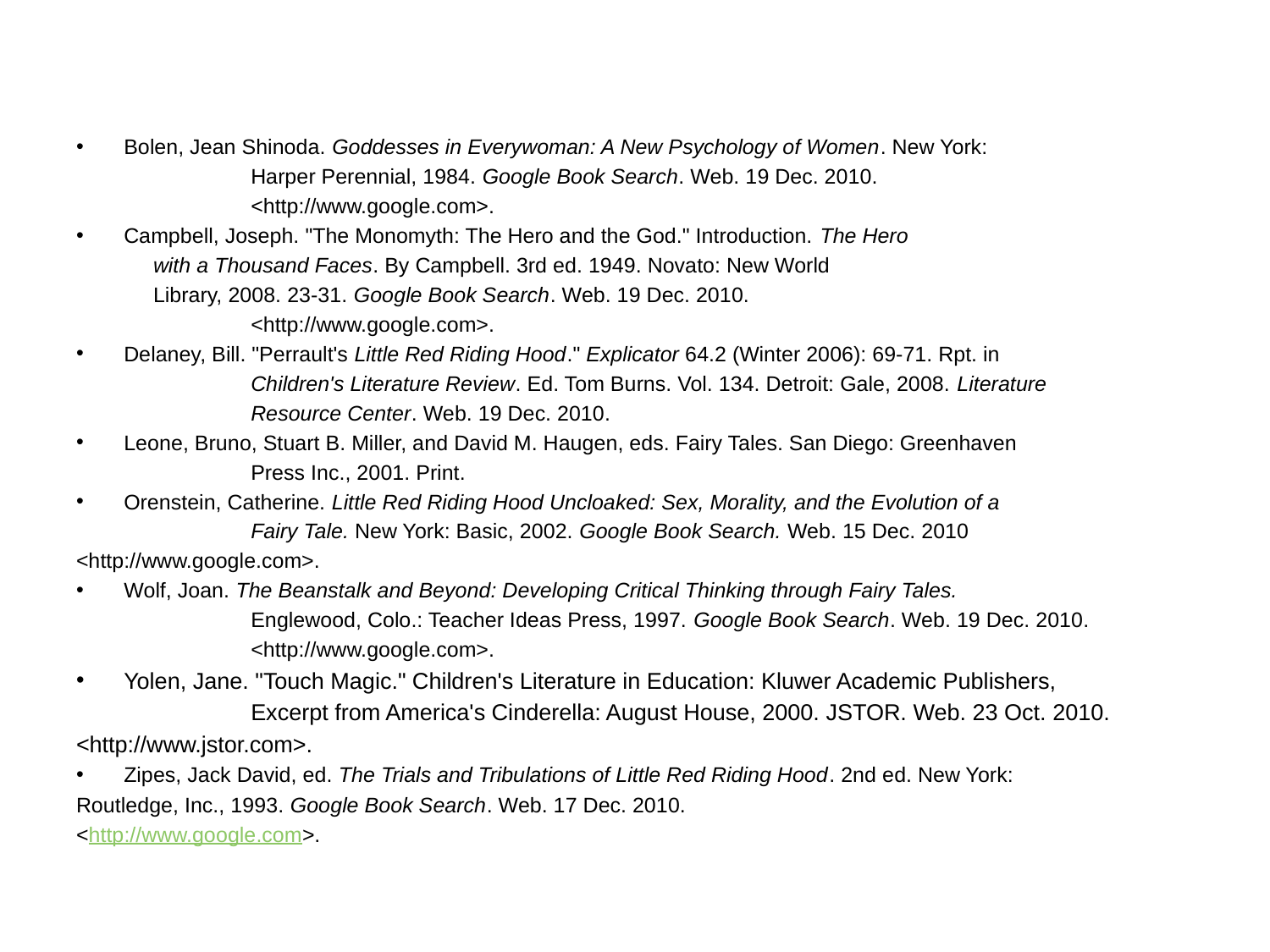

Bolen, Jean Shinoda. Goddesses in Everywoman: A New Psychology of Women. New York:
		Harper Perennial, 1984. Google Book Search. Web. 19 Dec. 2010.
             	<http://www.google.com>.
Campbell, Joseph. "The Monomyth: The Hero and the God." Introduction. The Hero
             with a Thousand Faces. By Campbell. 3rd ed. 1949. Novato: New World
             Library, 2008. 23-31. Google Book Search. Web. 19 Dec. 2010.
            	<http://www.google.com>.
Delaney, Bill. "Perrault's Little Red Riding Hood." Explicator 64.2 (Winter 2006): 69-71. Rpt. in
		Children's Literature Review. Ed. Tom Burns. Vol. 134. Detroit: Gale, 2008. Literature
		Resource Center. Web. 19 Dec. 2010.
Leone, Bruno, Stuart B. Miller, and David M. Haugen, eds. Fairy Tales. San Diego: Greenhaven
		Press Inc., 2001. Print.
Orenstein, Catherine. Little Red Riding Hood Uncloaked: Sex, Morality, and the Evolution of a
		Fairy Tale. New York: Basic, 2002. Google Book Search. Web. 15 Dec. 2010
<http://www.google.com>.
Wolf, Joan. The Beanstalk and Beyond: Developing Critical Thinking through Fairy Tales.
		Englewood, Colo.: Teacher Ideas Press, 1997. Google Book Search. Web. 19 Dec. 2010.
             	<http://www.google.com>.
Yolen, Jane. "Touch Magic." Children's Literature in Education: Kluwer Academic Publishers,
		Excerpt from America's Cinderella: August House, 2000. JSTOR. Web. 23 Oct. 2010.
<http://www.jstor.com>.
Zipes, Jack David, ed. The Trials and Tribulations of Little Red Riding Hood. 2nd ed. New York:
Routledge, Inc., 1993. Google Book Search. Web. 17 Dec. 2010.
<http://www.google.com>.